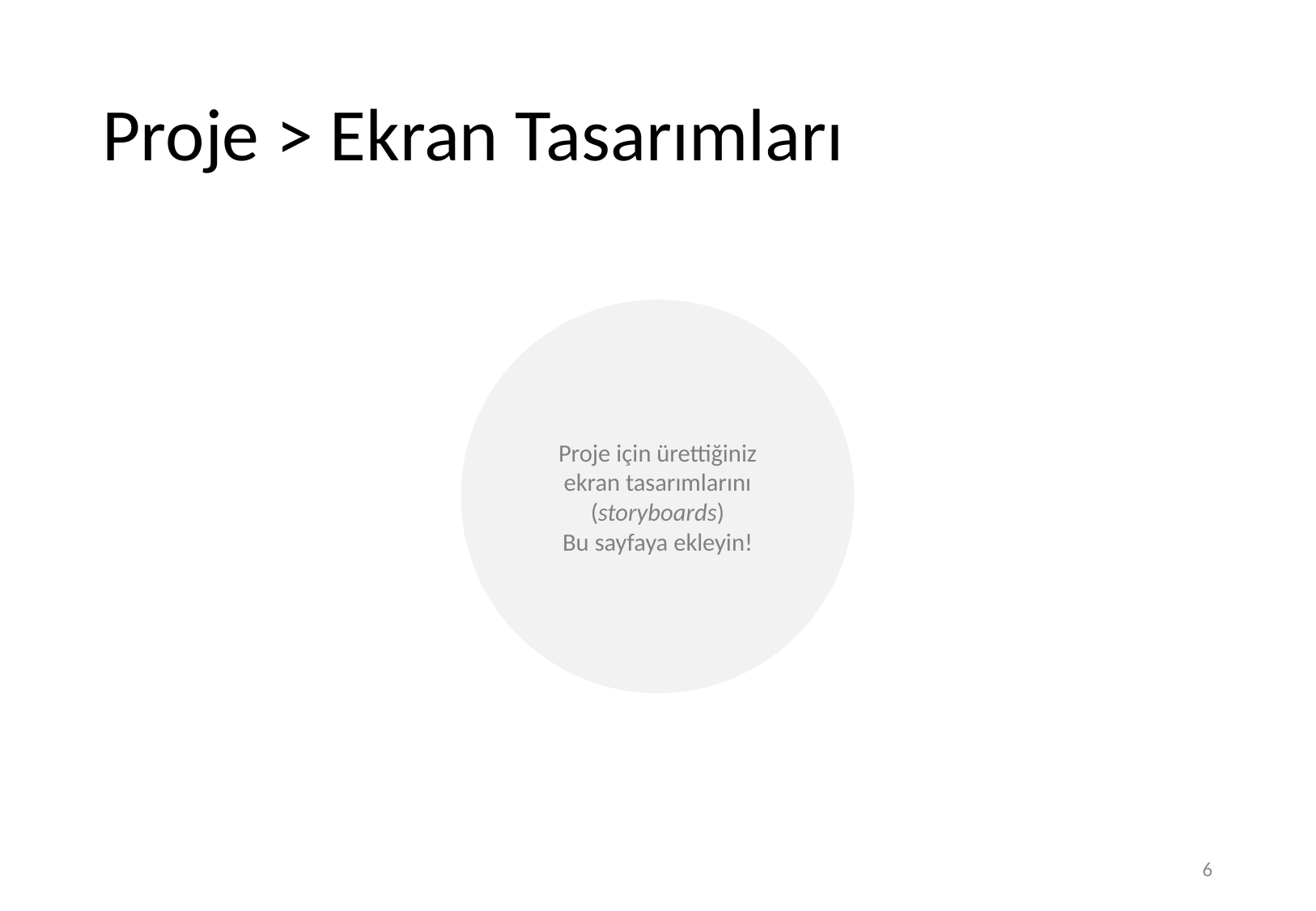

# Proje > Ekran Tasarımları
Proje için ürettiğiniz
ekran tasarımlarını (storyboards)
Bu sayfaya ekleyin!
6